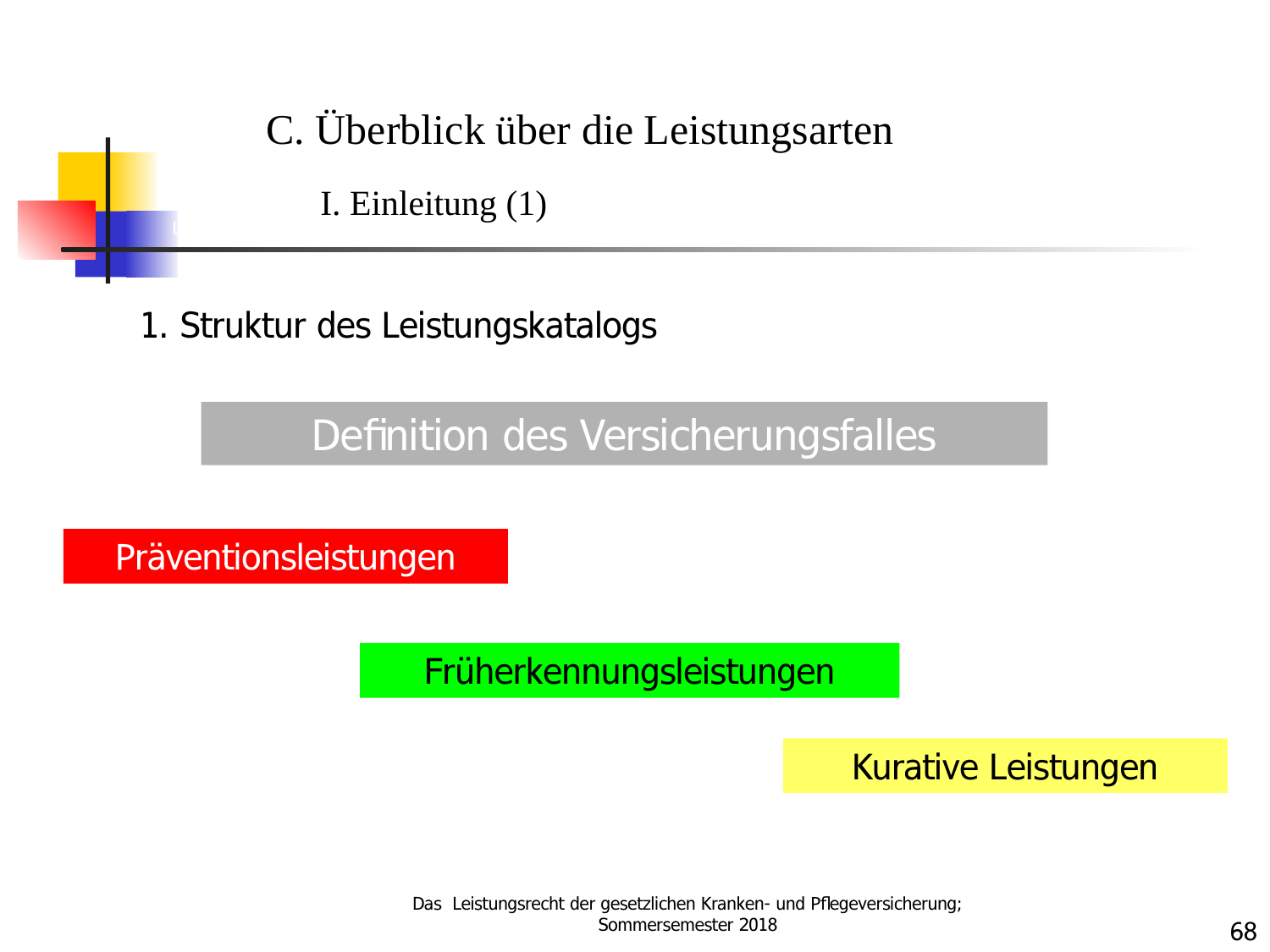

Leistungsarten Einleitung 1
C. Überblick über die Leistungsarten
	I. Einleitung (1)
1. Struktur des Leistungskatalogs
Definition des Versicherungsfalles
Präventionsleistungen
Früherkennungsleistungen
Kurative Leistungen
Das  Leistungsrecht der gesetzlichen Kranken- und Pflegeversicherung; Sommersemester 2018
68